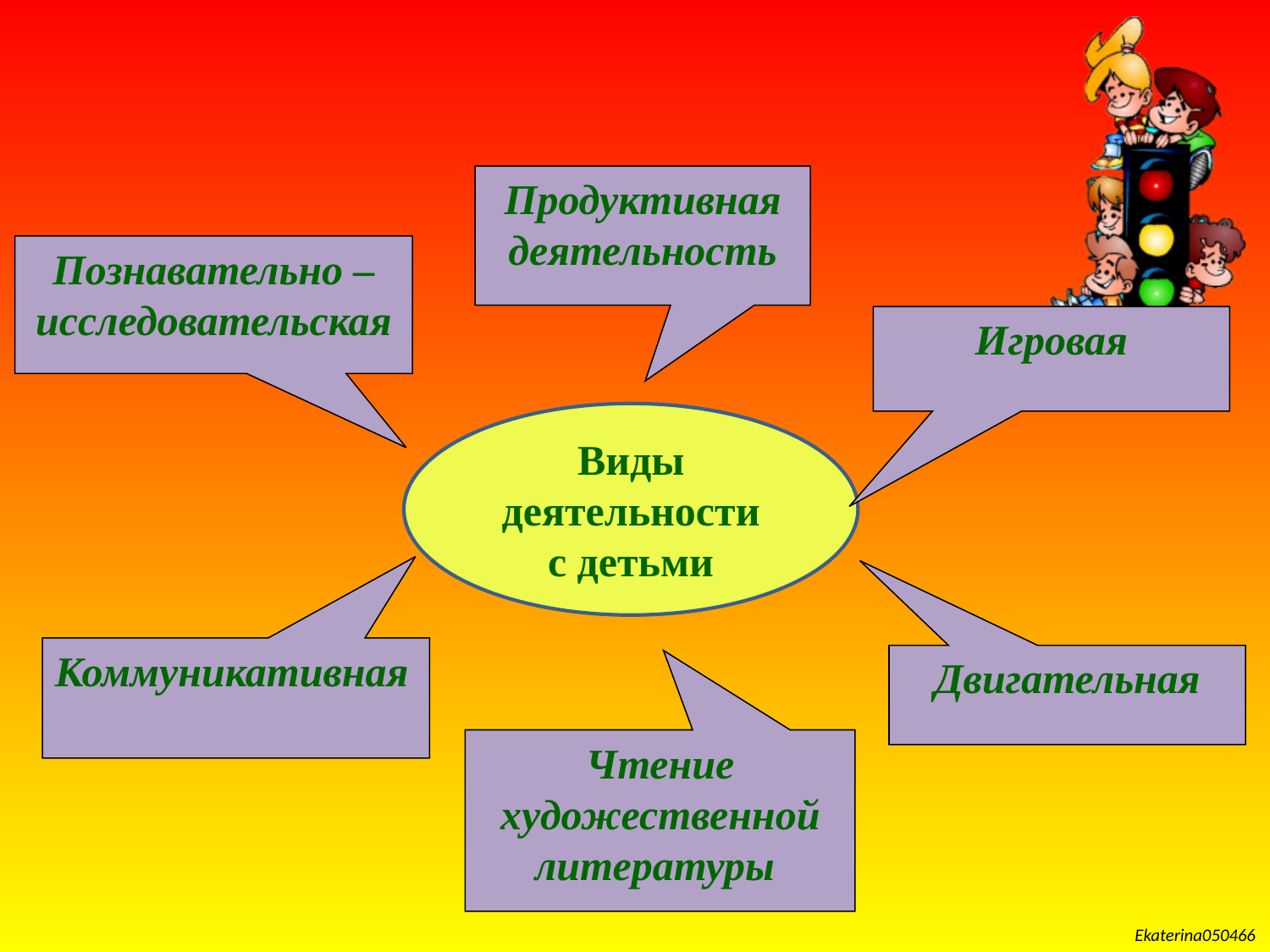

Продуктивная деятельность
Познавательно –исследовательская
Игровая
Виды
деятельности
с детьми
Коммуникативная
Двигательная
Чтение художественной литературы